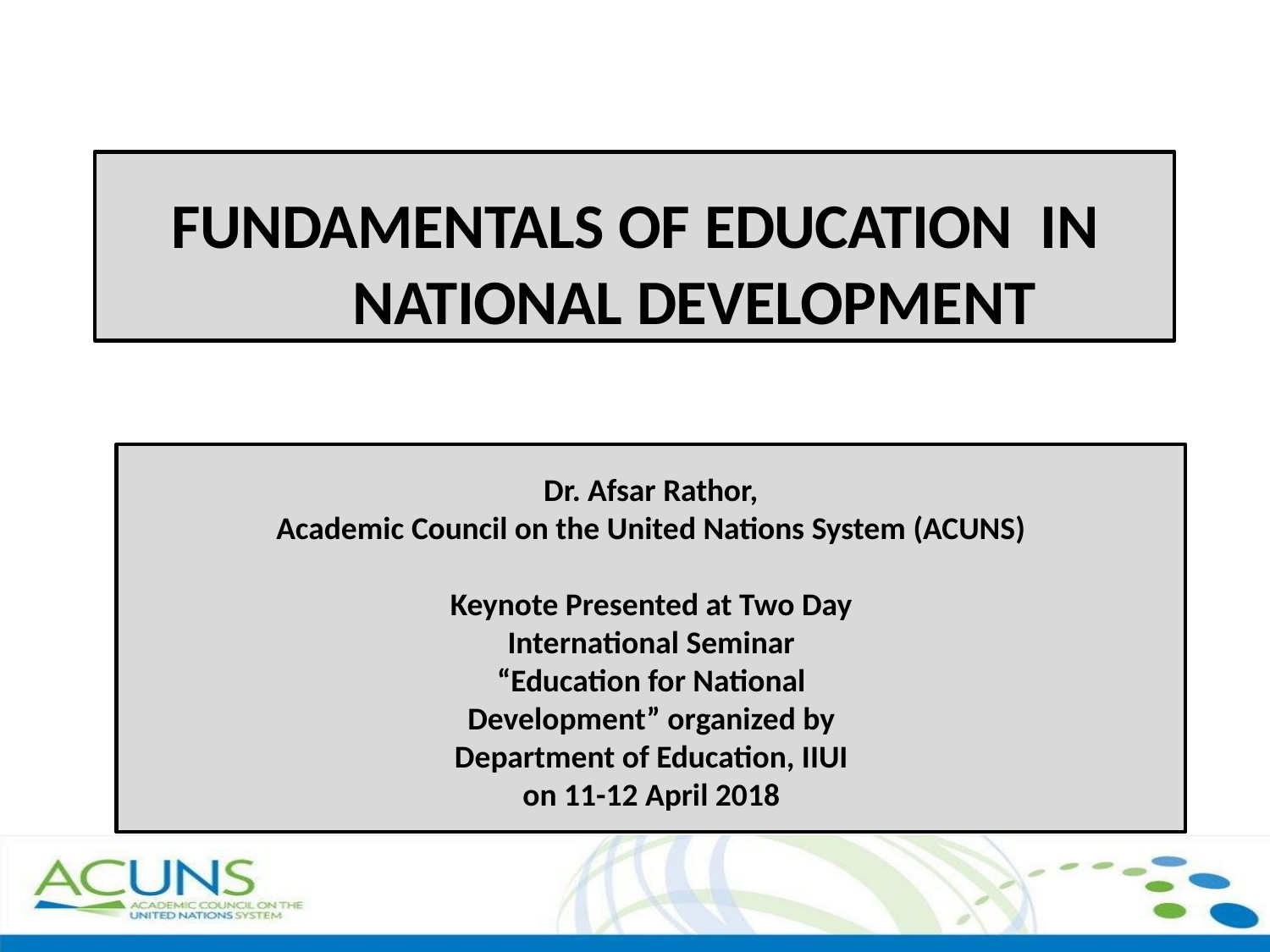

# FUNDAMENTALS OF EDUCATION  IN NATIONAL DEVELOPMENT

Dr. Afsar Rathor,
Academic Council on the United Nations System (ACUNS)

Keynote Presented at Two Day International Seminar “Education for National Development” organized by Department of Education, IIUI on 11-12 April 2018

1